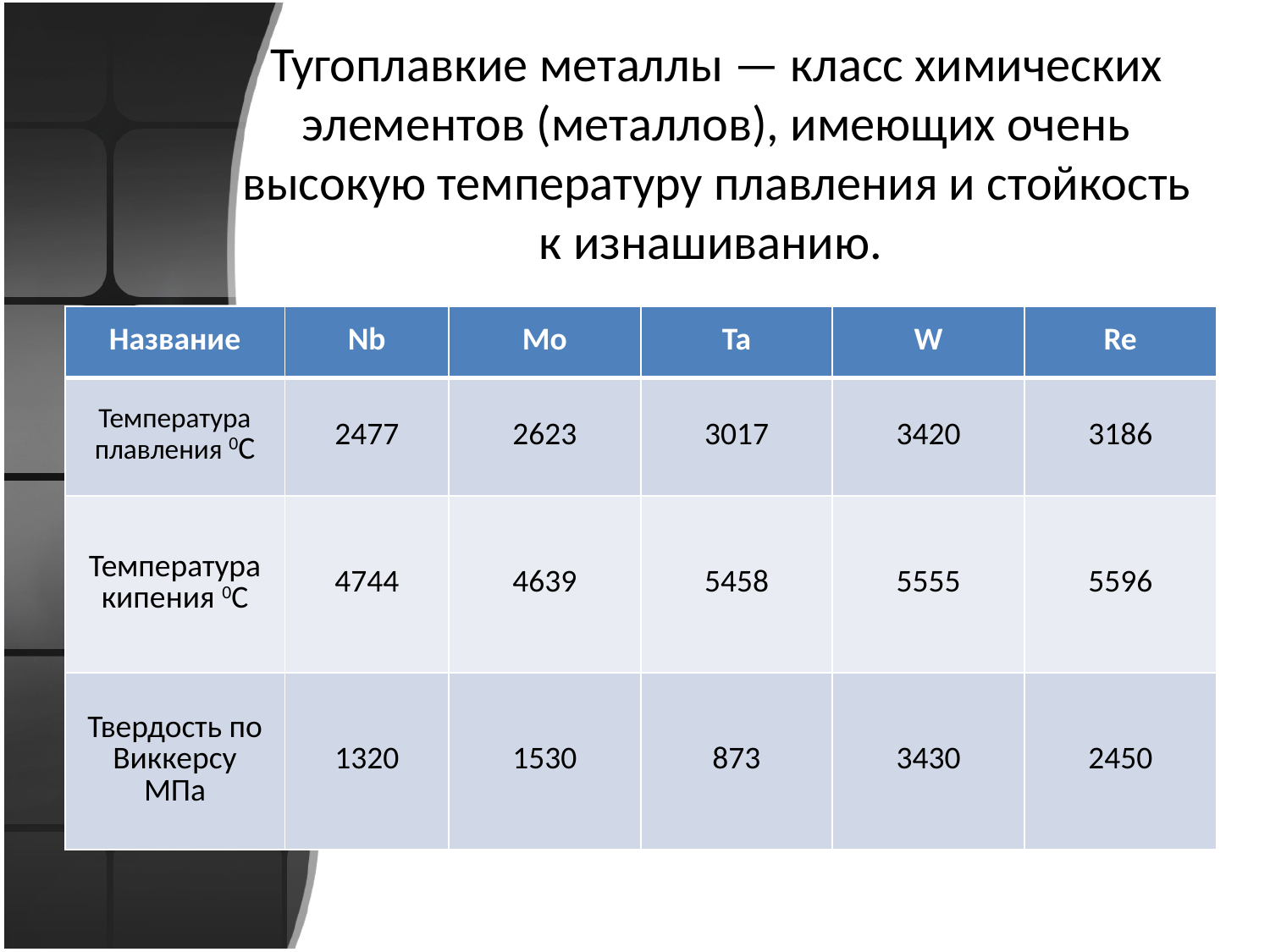

# Тугоплавкие металлы — класс химических элементов (металлов), имеющих очень высокую температуру плавления и стойкость к изнашиванию.
| Название | Nb | Mo | Ta | W | Re |
| --- | --- | --- | --- | --- | --- |
| Температура плавления 0С | 2477 | 2623 | 3017 | 3420 | 3186 |
| Температура кипения 0С | 4744 | 4639 | 5458 | 5555 | 5596 |
| Твердость по Виккерсу МПа | 1320 | 1530 | 873 | 3430 | 2450 |